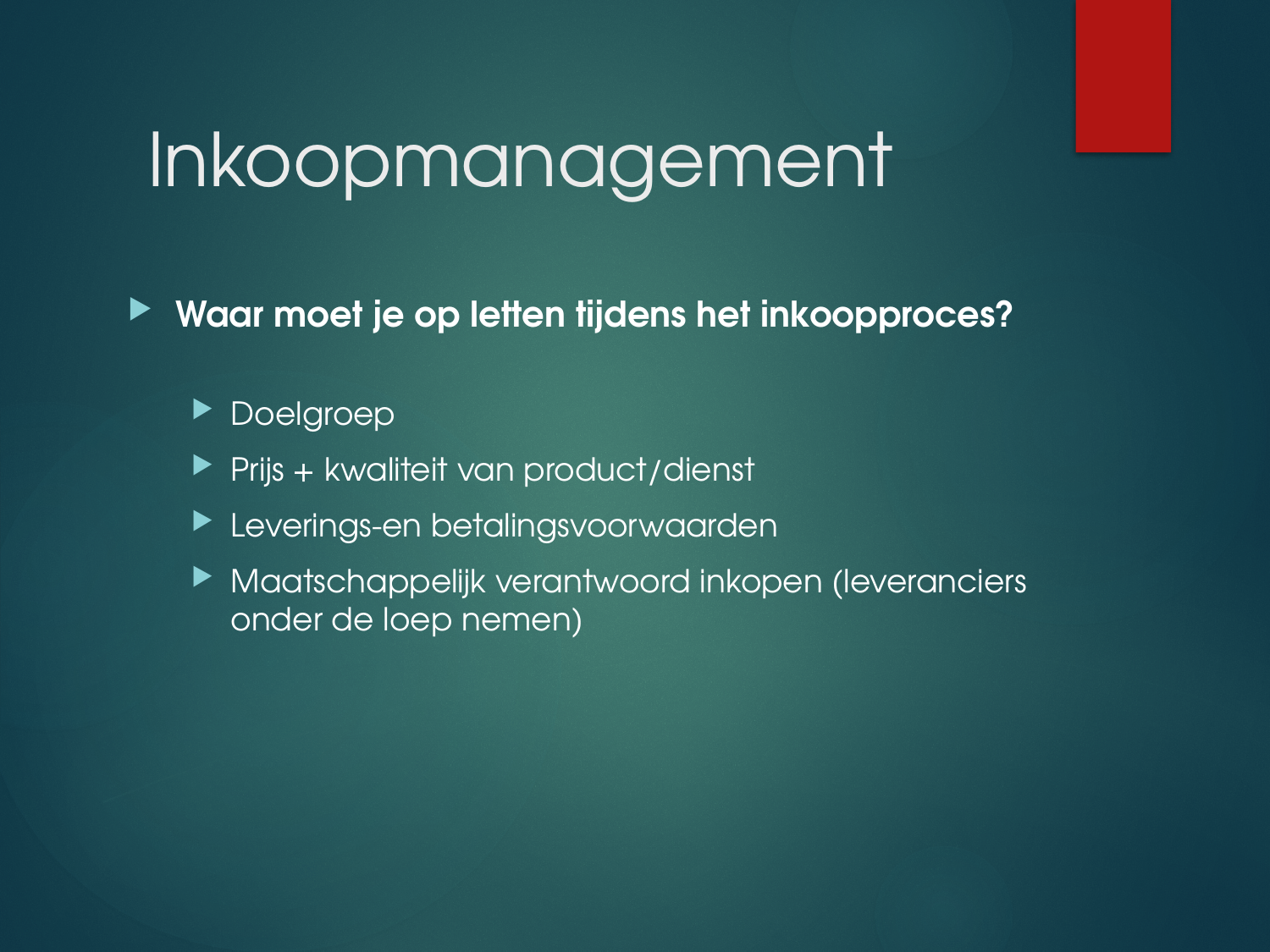

# Inkoopmanagement
Waar moet je op letten tijdens het inkoopproces?
Doelgroep
Prijs + kwaliteit van product/dienst
Leverings-en betalingsvoorwaarden
Maatschappelijk verantwoord inkopen (leveranciers onder de loep nemen)